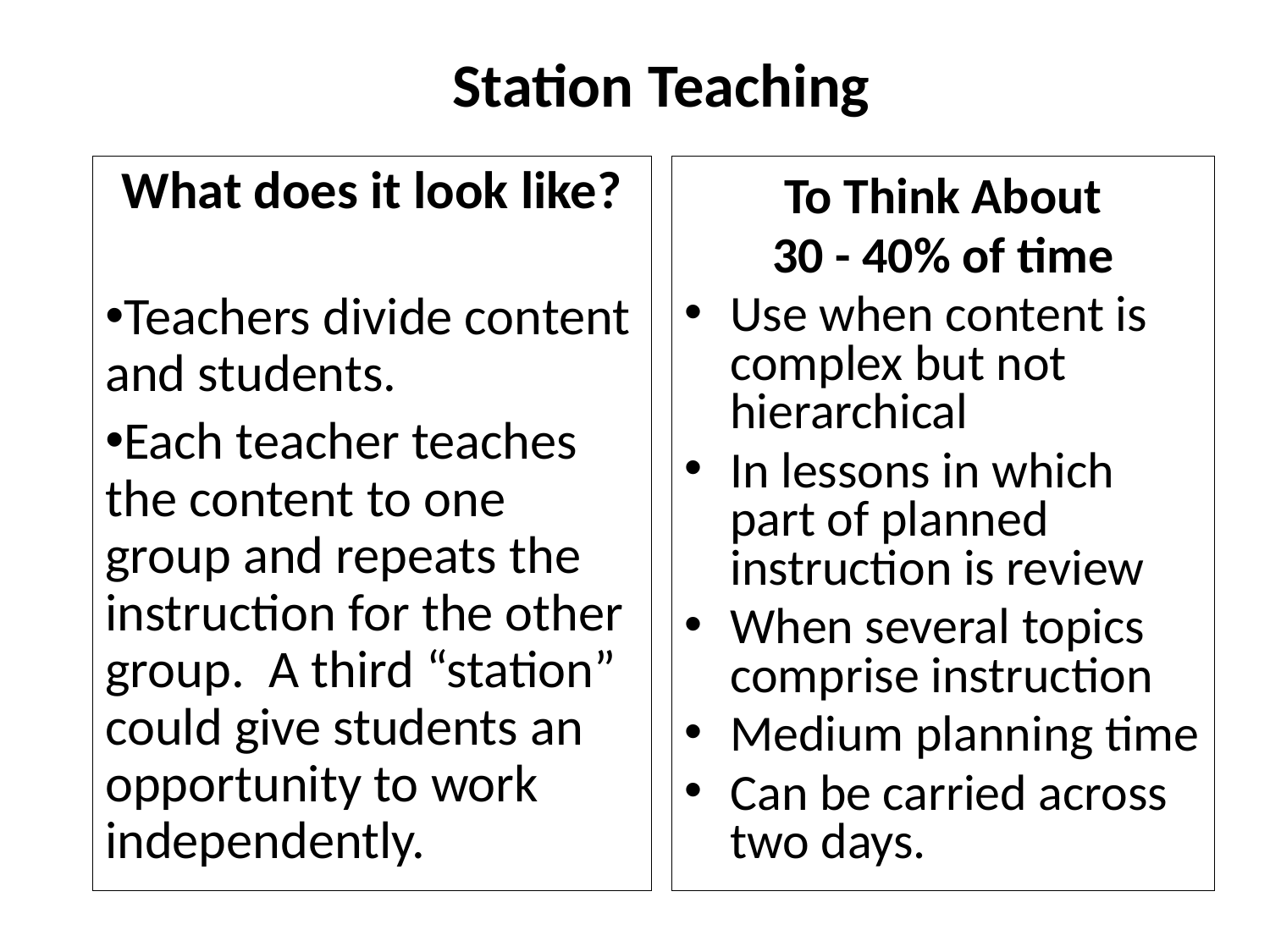

# Station Teaching
What does it look like?

Teachers divide content and students.
Each teacher teaches the content to one group and repeats the instruction for the other group.  A third “station” could give students an opportunity to work independently.
To Think About
30 - 40% of time
Use when content is complex but not hierarchical
In lessons in which part of planned instruction is review
When several topics comprise instruction
Medium planning time
Can be carried across two days.